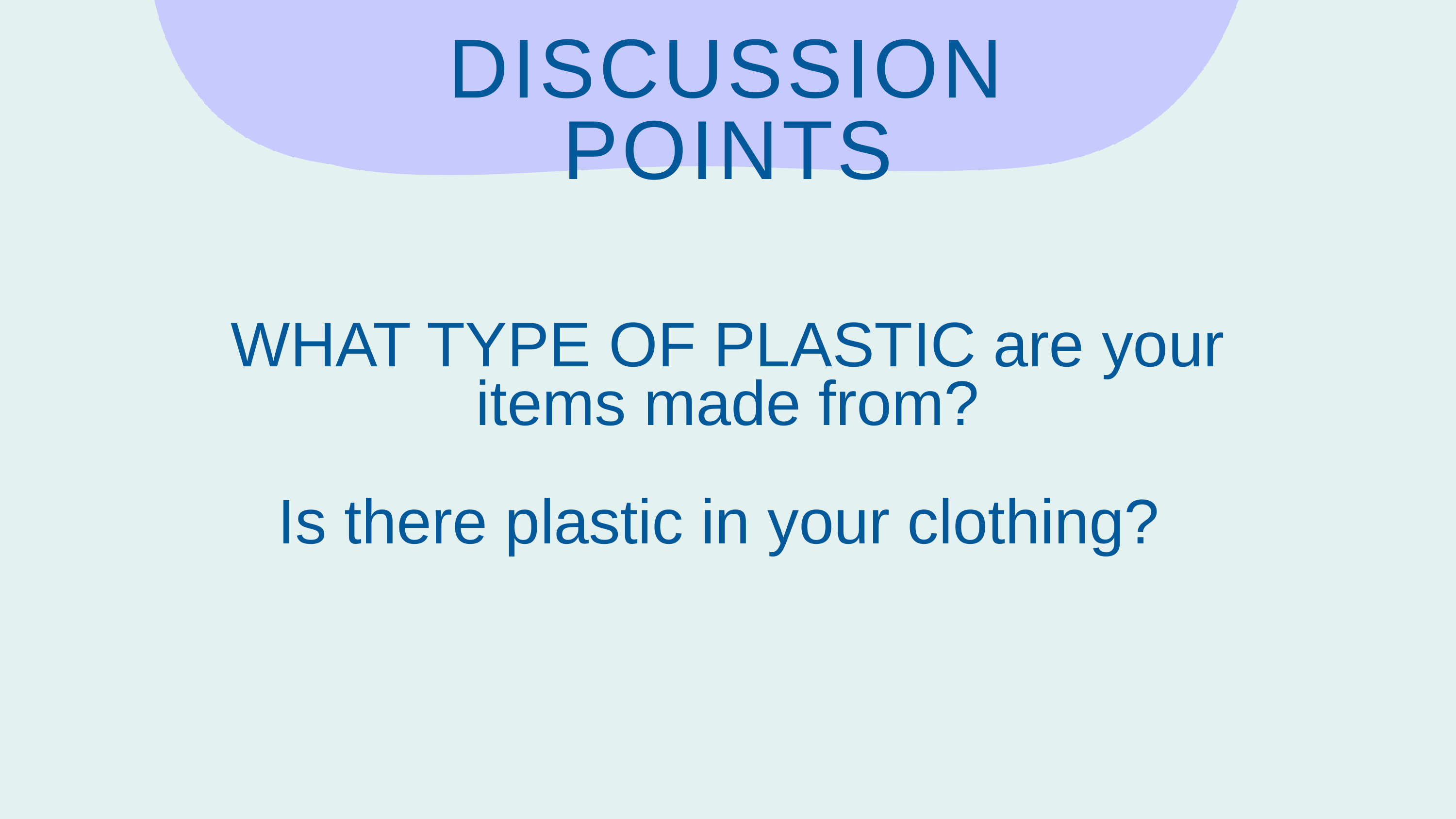

DISCUSSION POINTS
WHAT TYPE OF PLASTIC are your items made from?

Is there plastic in your clothing?